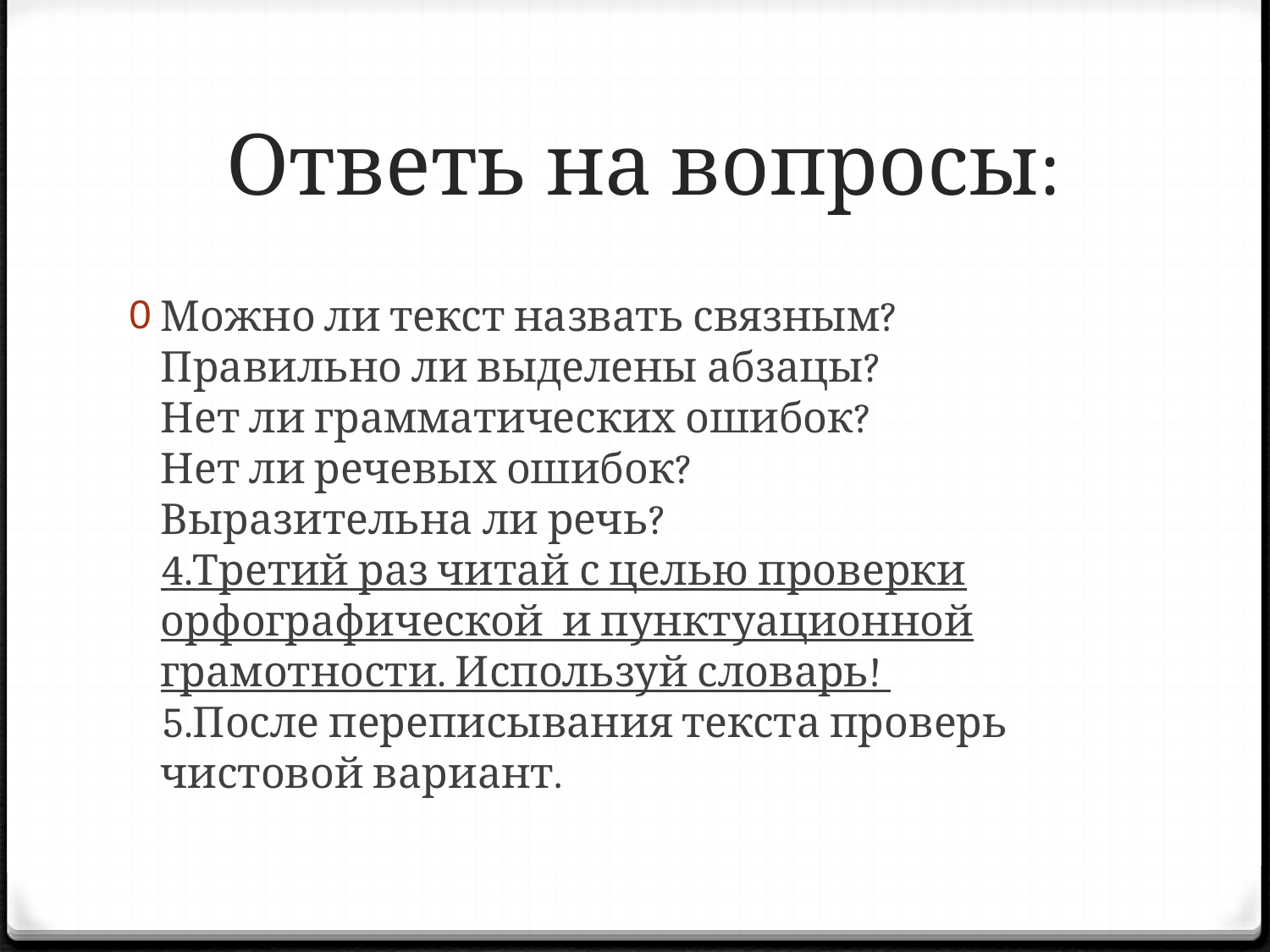

# Ответь на вопросы:
Можно ли текст назвать связным? 
Правильно ли выделены абзацы? 
Нет ли грамматических ошибок? 
Нет ли речевых ошибок? 
Выразительна ли речь? 
4.Третий раз читай с целью проверки орфографической  и пунктуационной грамотности. Используй словарь! 
5.После переписывания текста проверь чистовой вариант.